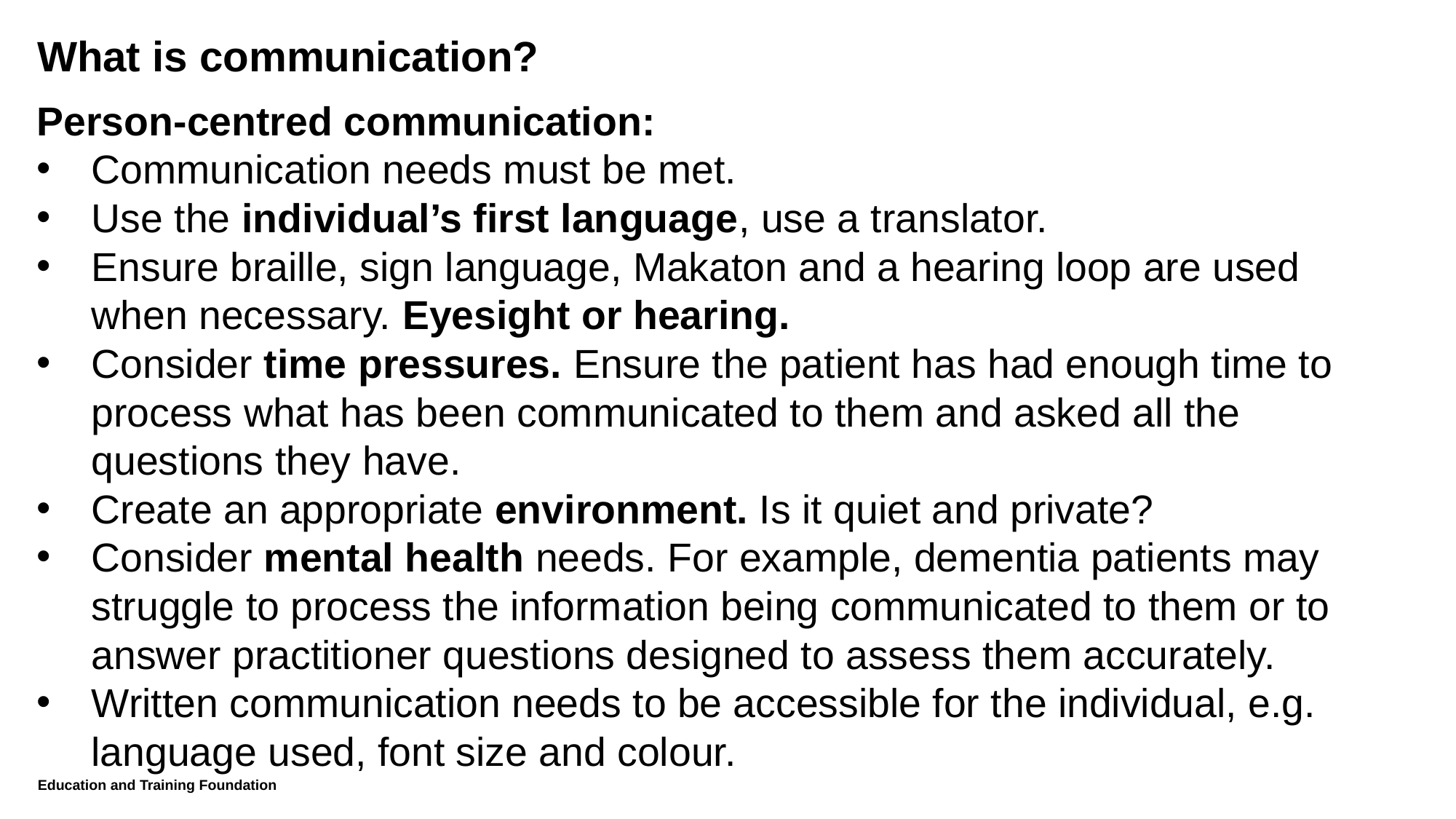

# What is communication?
Person-centred communication:
Communication needs must be met.
Use the individual’s first language, use a translator.
Ensure braille, sign language, Makaton and a hearing loop are used when necessary. Eyesight or hearing.
Consider time pressures. Ensure the patient has had enough time to process what has been communicated to them and asked all the questions they have.
Create an appropriate environment. Is it quiet and private?
Consider mental health needs. For example, dementia patients may struggle to process the information being communicated to them or to answer practitioner questions designed to assess them accurately.
Written communication needs to be accessible for the individual, e.g. language used, font size and colour.
11
Education and Training Foundation